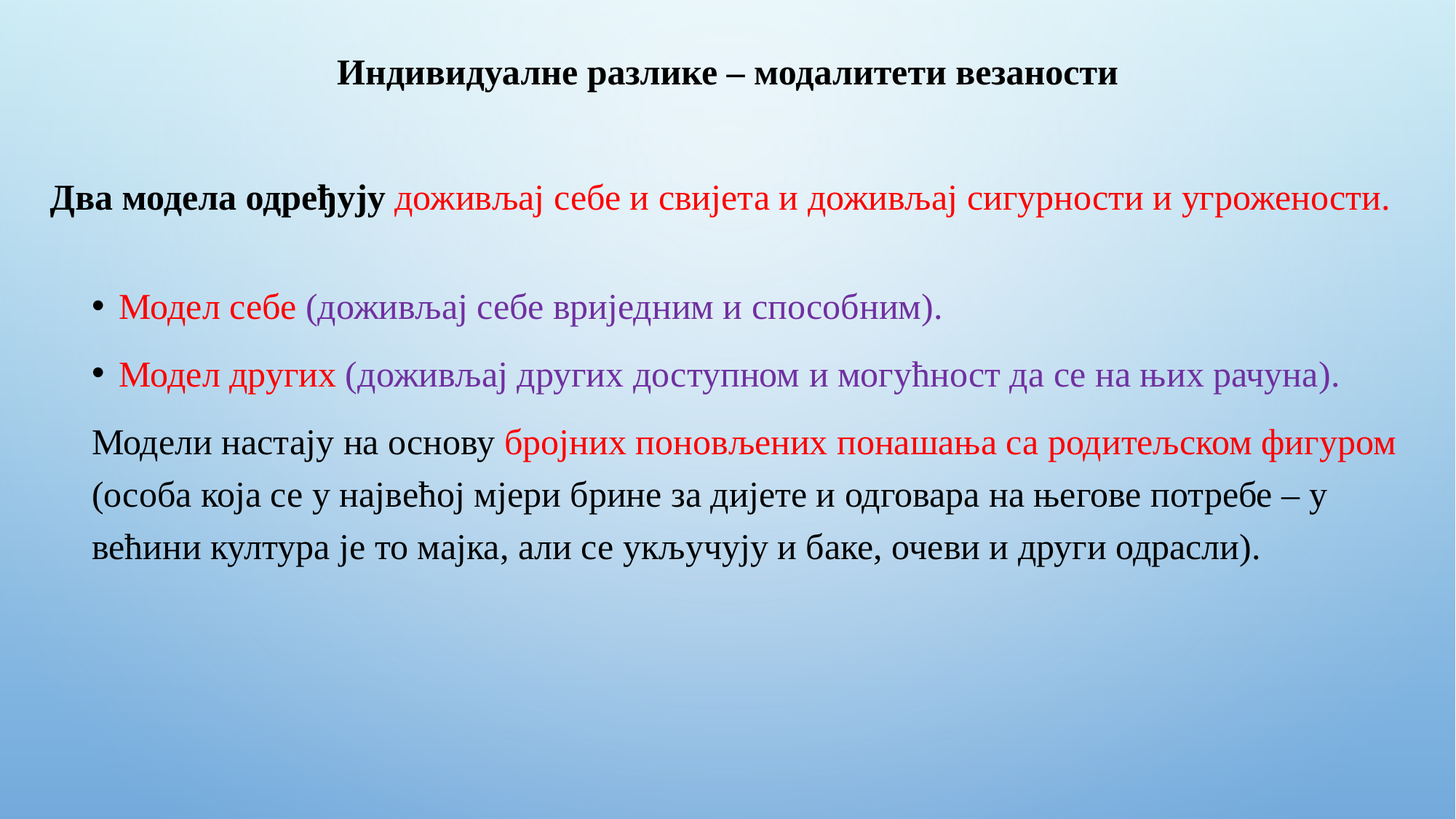

# Индивидуалне разлике – модалитети везаности
Два модела одређују доживљај себе и свијета и доживљај сигурности и угрожености.

Модел себе (доживљај себе вриједним и способним).
Модел других (доживљај других доступном и могућност да се на њих рачуна).
Модели настају на основу бројних поновљених понашања са родитељском фигуром (особа која се у највећој мјери брине за дијете и одговара на његове потребе – у већини култура је то мајка, али се укључују и баке, очеви и други одрасли).